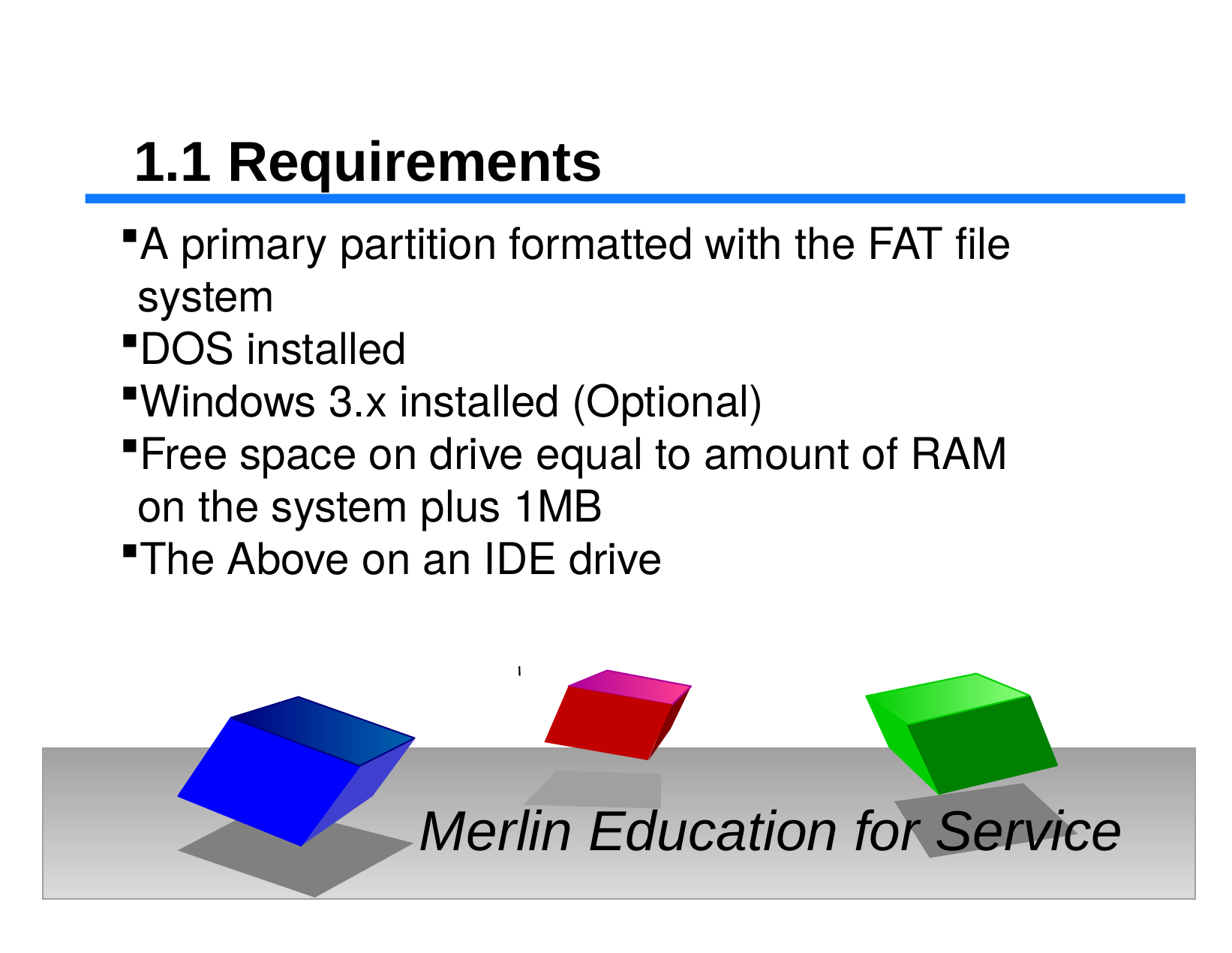

1.1 Requirements

A primary partition formatted with the FAT file system
DOS installed
Windows 3.x installed (Optional)
Free space on drive equal to amount of RAM on the system plus 1MB
The Above on an IDE drive

Merlin Education for Service